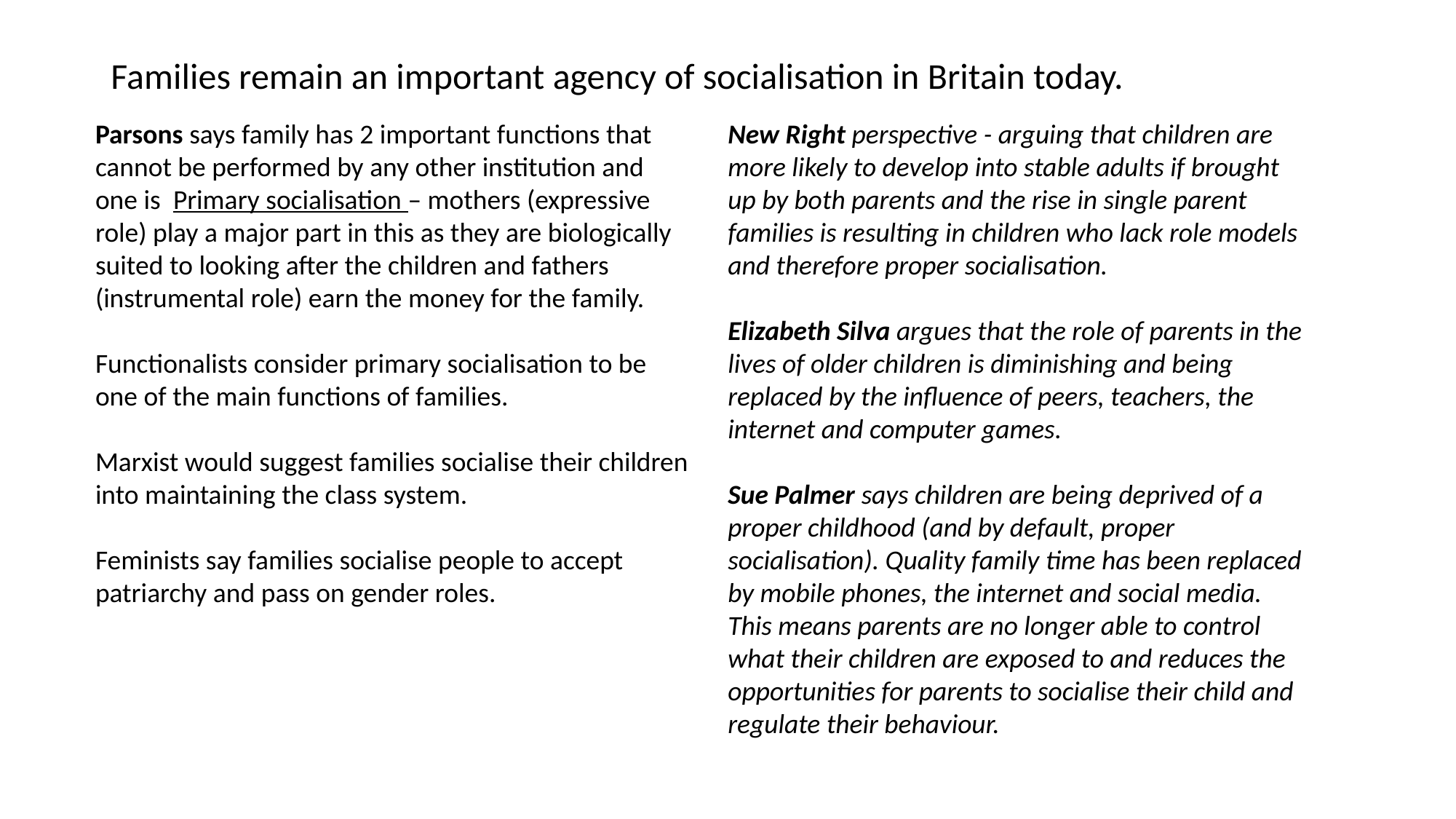

# Families remain an important agency of socialisation in Britain today.
Parsons says family has 2 important functions that cannot be performed by any other institution and one is  Primary socialisation – mothers (expressive role) play a major part in this as they are biologically suited to looking after the children and fathers (instrumental role) earn the money for the family.

Functionalists consider primary socialisation to be one of the main functions of families.

Marxist would suggest families socialise their children into maintaining the class system.

Feminists say families socialise people to accept patriarchy and pass on gender roles.

New Right perspective - arguing that children are more likely to develop into stable adults if brought up by both parents and the rise in single parent families is resulting in children who lack role models and therefore proper socialisation.

Elizabeth Silva argues that the role of parents in the lives of older children is diminishing and being replaced by the influence of peers, teachers, the internet and computer games.

Sue Palmer says children are being deprived of a proper childhood (and by default, proper socialisation). Quality family time has been replaced by mobile phones, the internet and social media. This means parents are no longer able to control what their children are exposed to and reduces the opportunities for parents to socialise their child and regulate their behaviour.